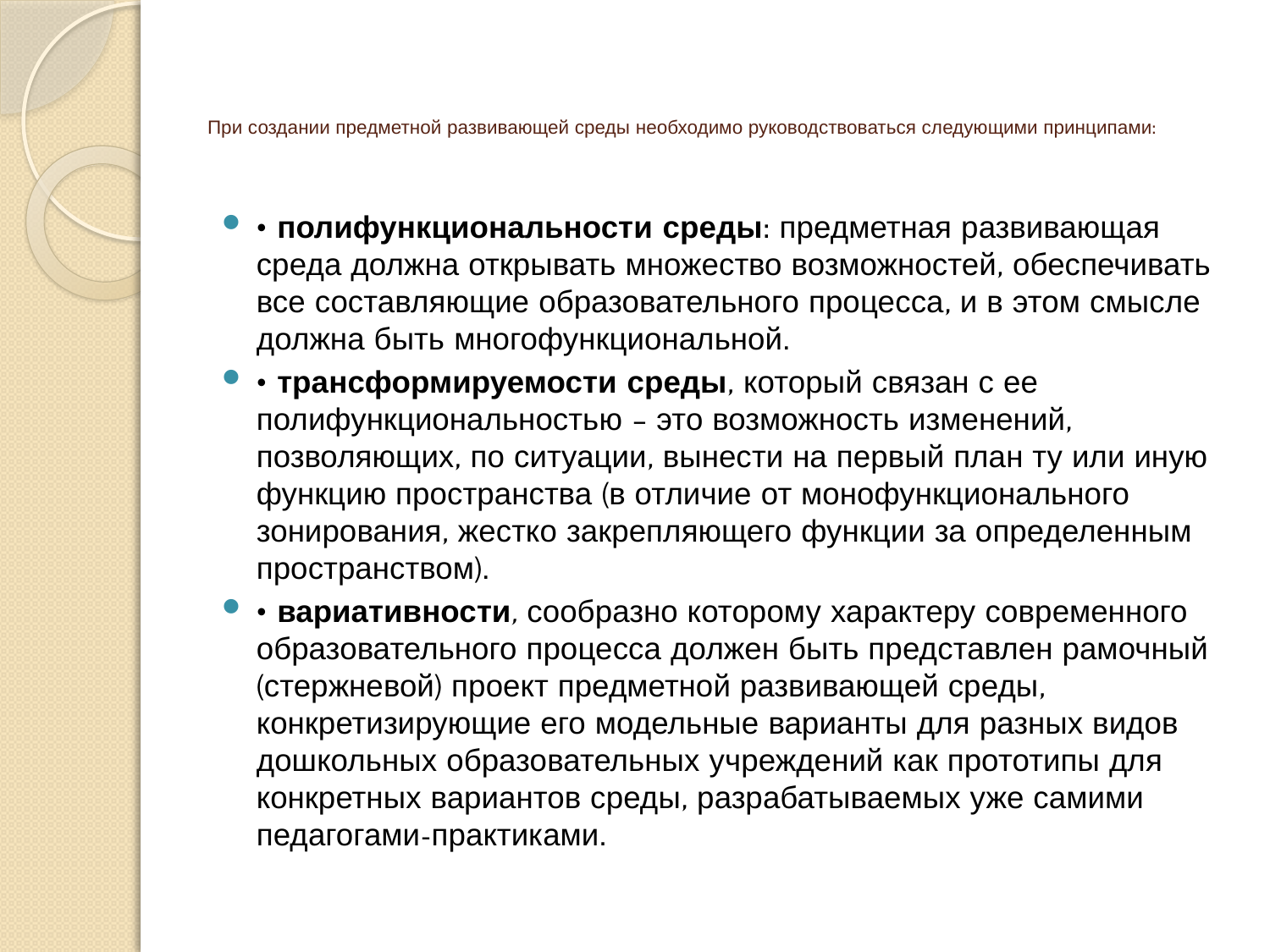

# При создании предметной развивающей среды необходимо руководствоваться следующими принципами:
• полифункциональности среды: предметная развивающая среда должна открывать множество возможностей, обеспечивать все составляющие образовательного процесса, и в этом смысле должна быть многофункциональной.
• трансформируемости среды, который связан с ее полифункциональностью – это возможность изменений, позволяющих, по ситуации, вынести на первый план ту или иную функцию пространства (в отличие от монофункционального зонирования, жестко закрепляющего функции за определенным пространством).
• вариативности, сообразно которому характеру современного образовательного процесса должен быть представлен рамочный (стержневой) проект предметной развивающей среды, конкретизирующие его модельные варианты для разных видов дошкольных образовательных учреждений как прототипы для конкретных вариантов среды, разрабатываемых уже самими педагогами-практиками.